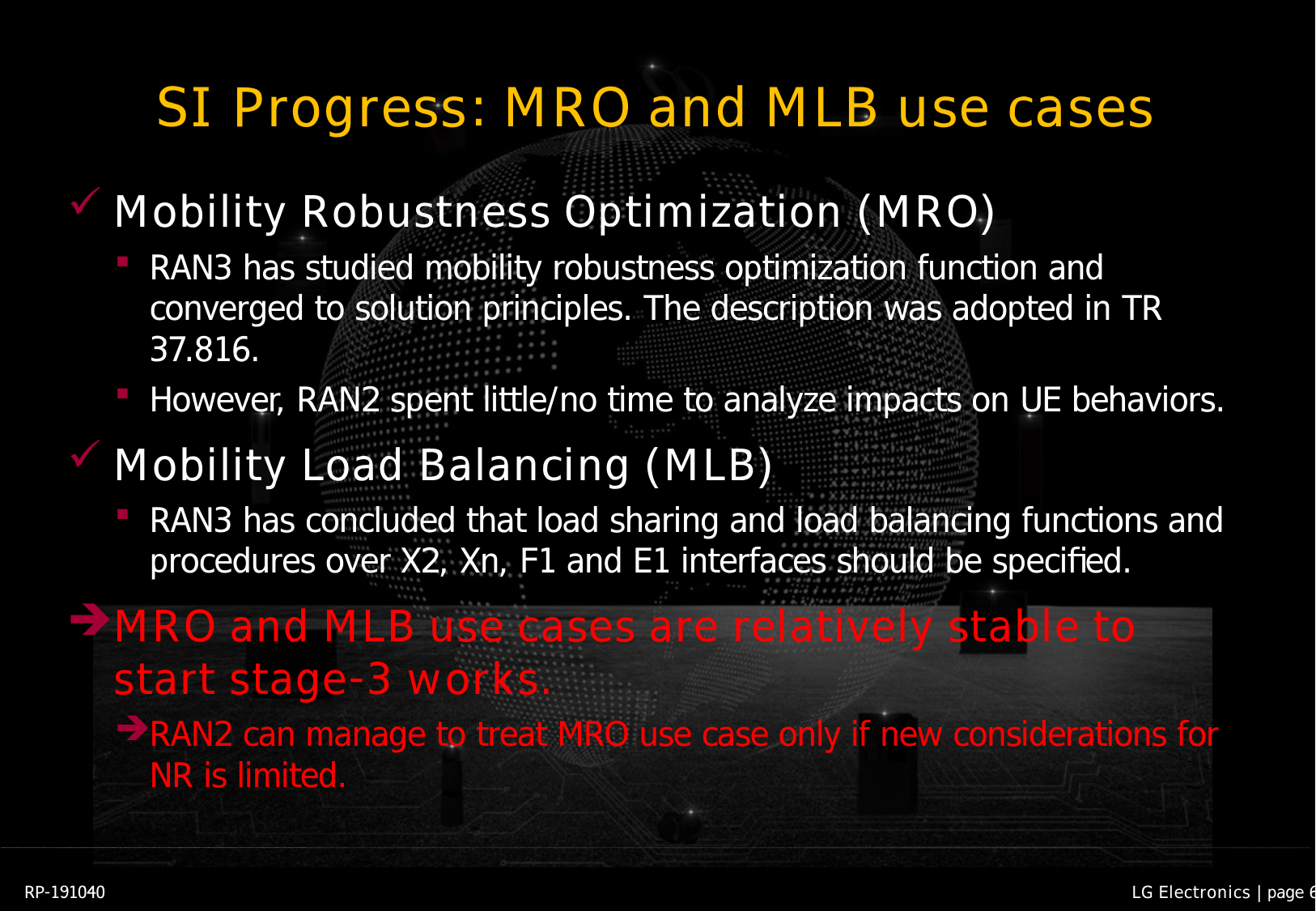

# SI Progress: MRO and MLB use cases
Mobility Robustness Optimization (MRO)
RAN3 has studied mobility robustness optimization function and converged to solution principles. The description was adopted in TR 37.816.
However, RAN2 spent little/no time to analyze impacts on UE behaviors.
Mobility Load Balancing (MLB)
RAN3 has concluded that load sharing and load balancing functions and procedures over X2, Xn, F1 and E1 interfaces should be specified.
MRO and MLB use cases are relatively stable to start stage-3 works.
RAN2 can manage to treat MRO use case only if new considerations for NR is limited.